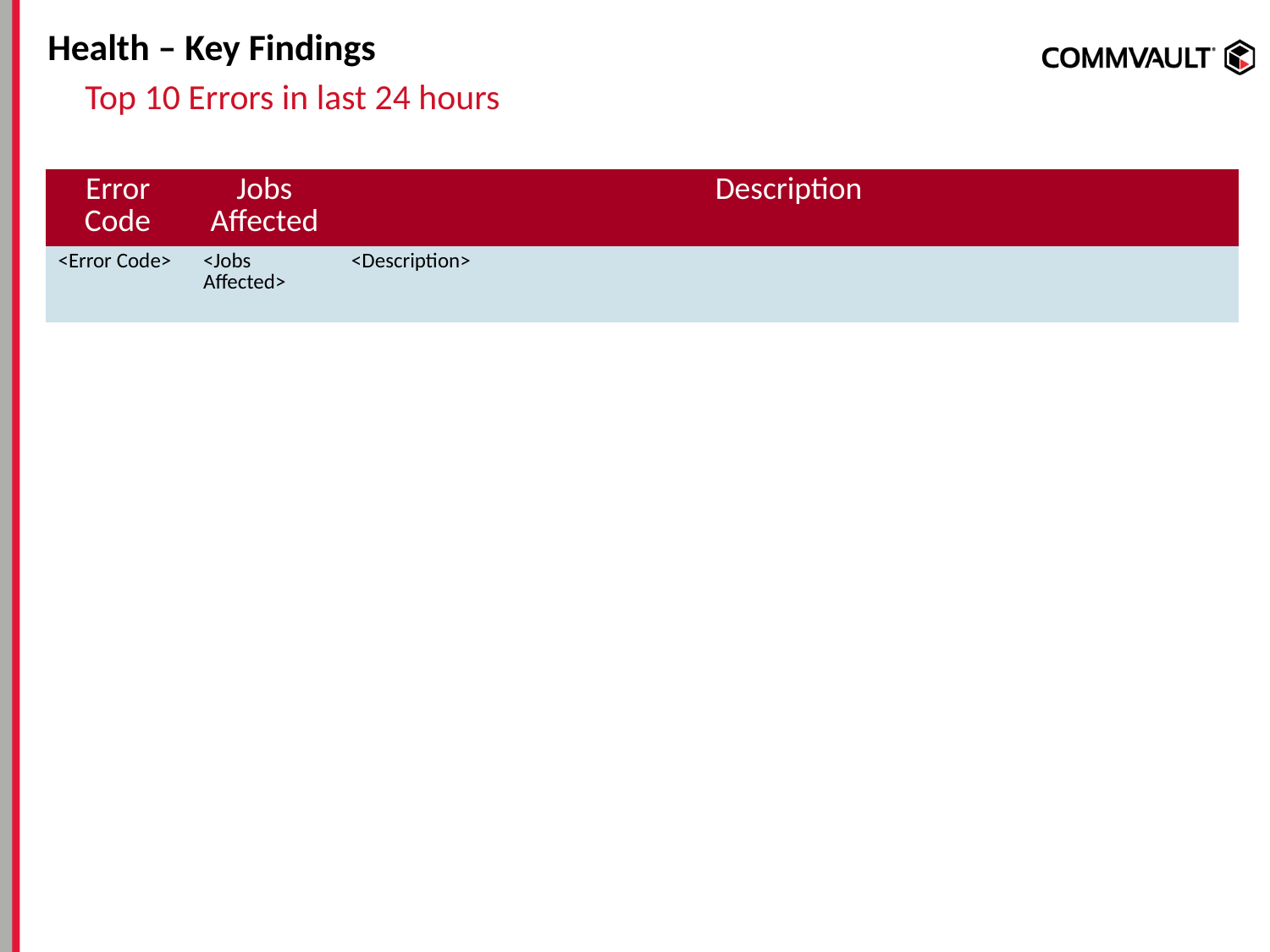

# Health – Key Findings
Top 10 Errors in last 24 hours
| Error Code | Jobs Affected | Description |
| --- | --- | --- |
| <Error Code> | <Jobs Affected> | <Description> |